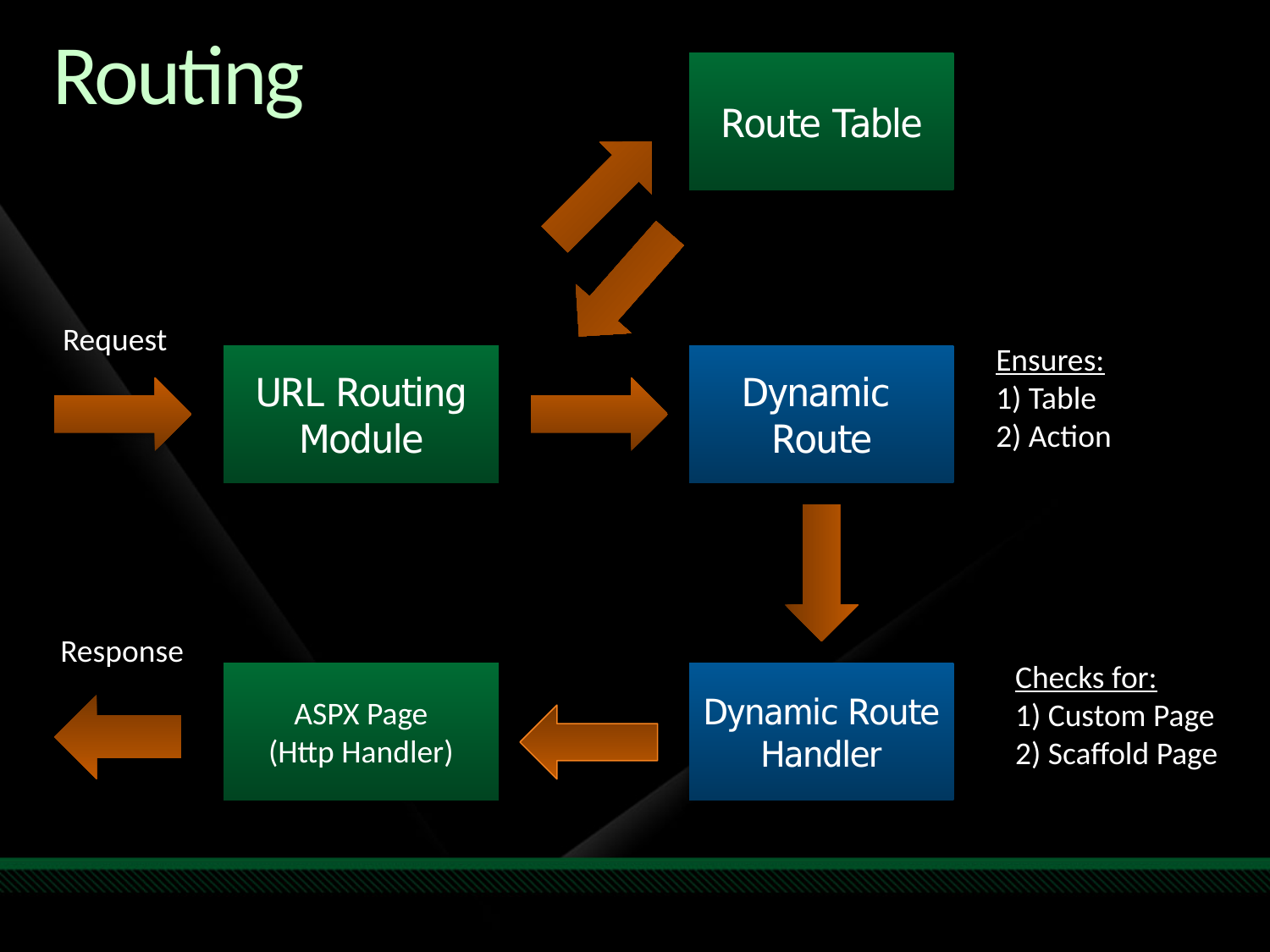

# Routing
Route Table

Request
URL Routing
Module

Ensures:
1) Table
2) Action
Dynamic
Route

Dynamic Route
Handler
Checks for:
1) Custom Page
2) Scaffold Page
Response
ASPX Page
(Http Handler)